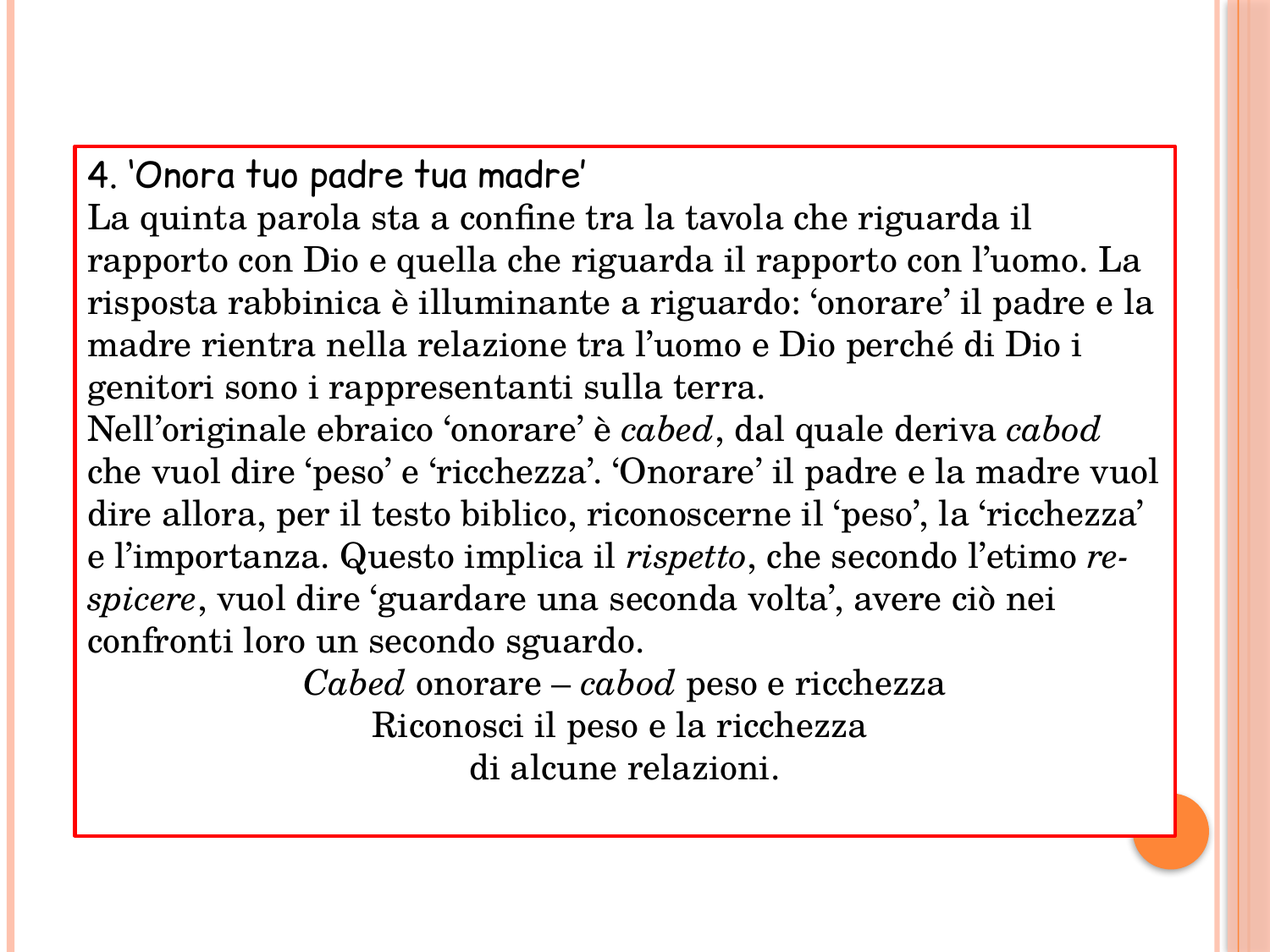

4. ‘Onora tuo padre tua madre’
La quinta parola sta a confine tra la tavola che riguarda il rapporto con Dio e quella che riguarda il rapporto con l’uomo. La risposta rabbinica è illuminante a riguardo: ‘onorare’ il padre e la madre rientra nella relazione tra l’uomo e Dio perché di Dio i genitori sono i rappresentanti sulla terra.
Nell’originale ebraico ‘onorare’ è cabed, dal quale deriva cabod che vuol dire ‘peso’ e ‘ricchezza’. ‘Onorare’ il padre e la madre vuol dire allora, per il testo biblico, riconoscerne il ‘peso’, la ‘ricchezza’ e l’importanza. Questo implica il rispetto, che secondo l’etimo re-spicere, vuol dire ‘guardare una seconda volta’, avere ciò nei confronti loro un secondo sguardo.
Cabed onorare – cabod peso e ricchezza
Riconosci il peso e la ricchezza
di alcune relazioni.